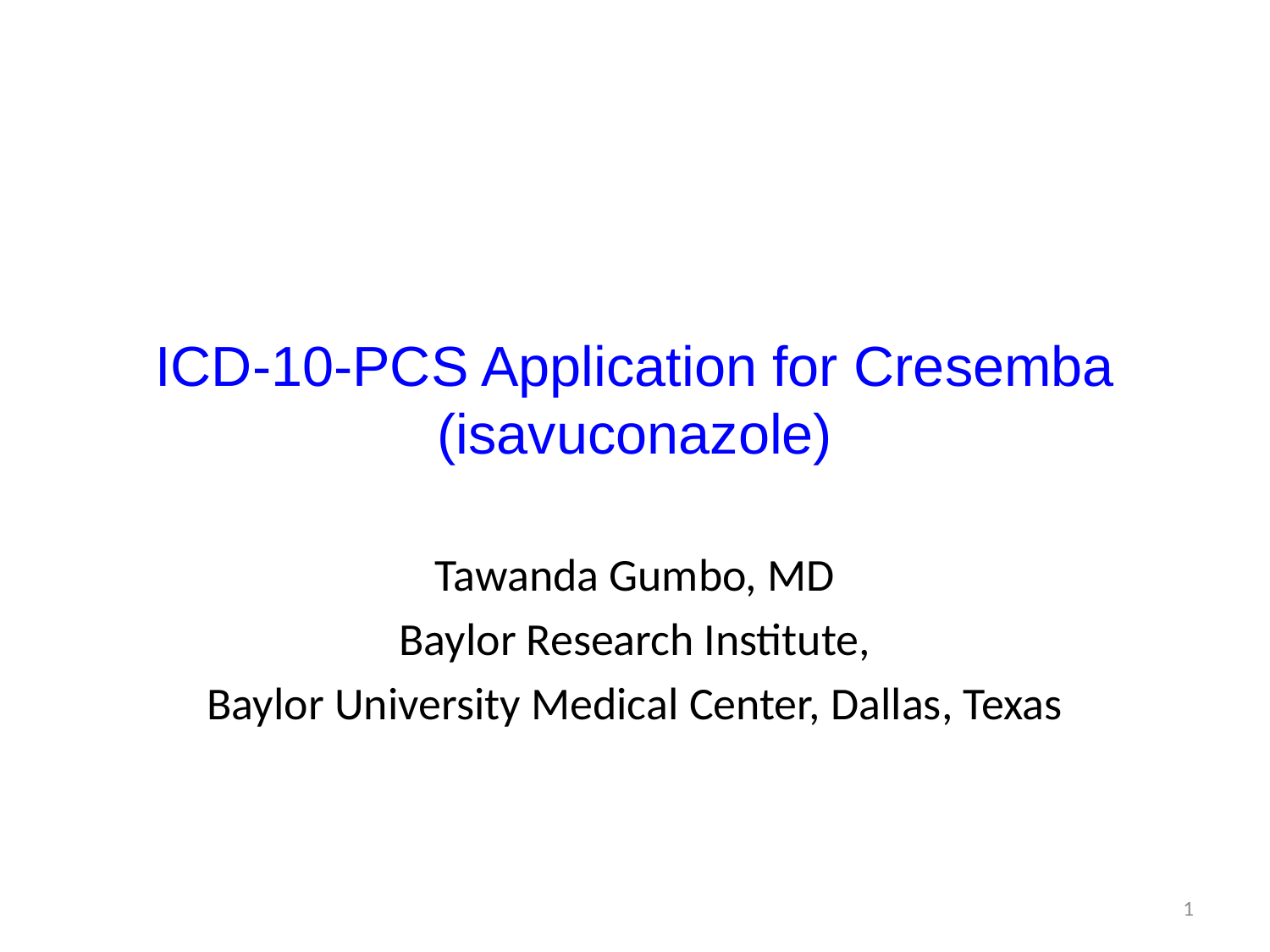

# ICD-10-PCS Application for Cresemba (isavuconazole)
Tawanda Gumbo, MD
Baylor Research Institute,
Baylor University Medical Center, Dallas, Texas

1